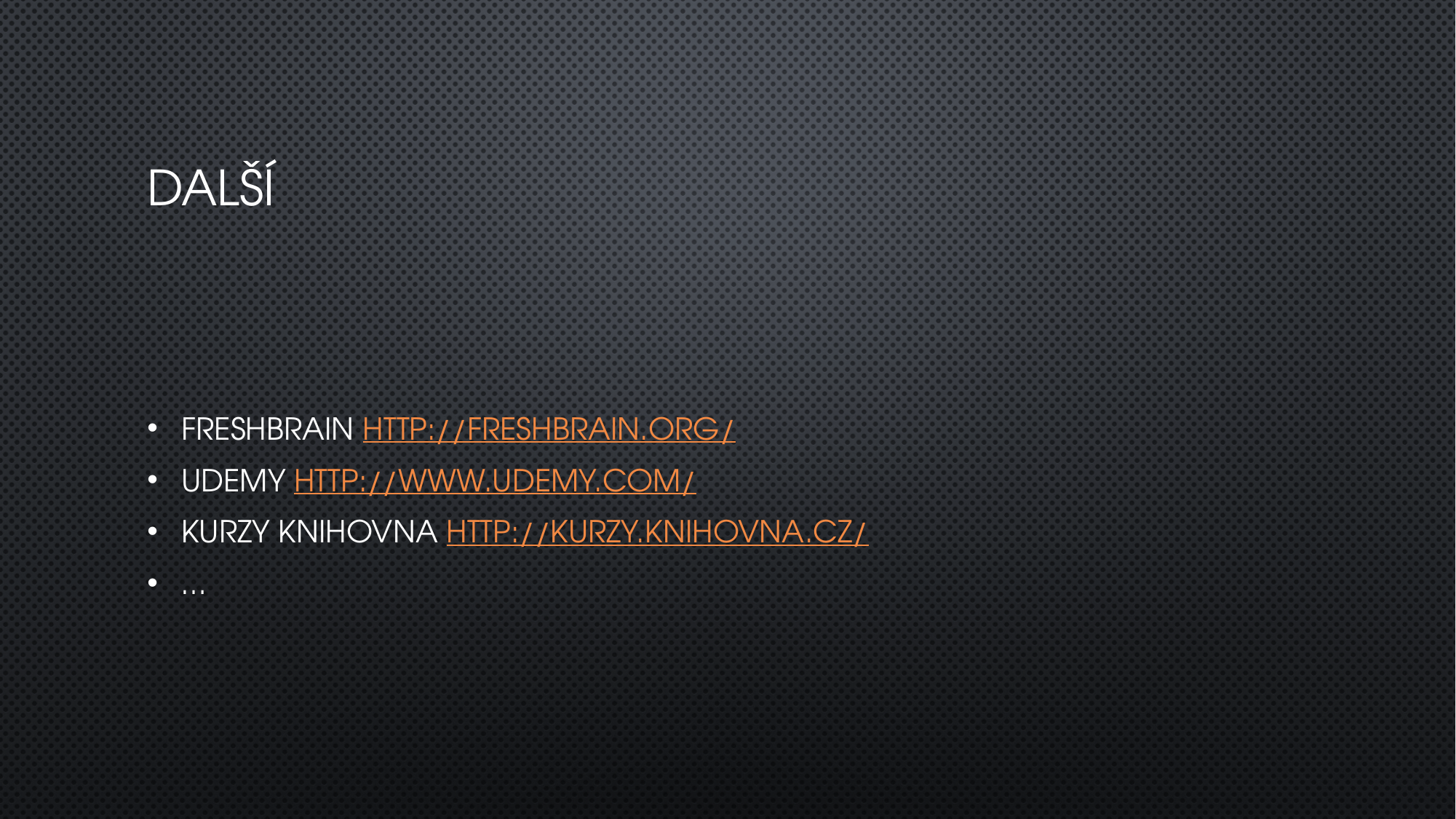

# Další
FreshBrain http://freshbrain.org/
Udemy http://www.udemy.com/
Kurzy knihovna http://kurzy.knihovna.cz/
…